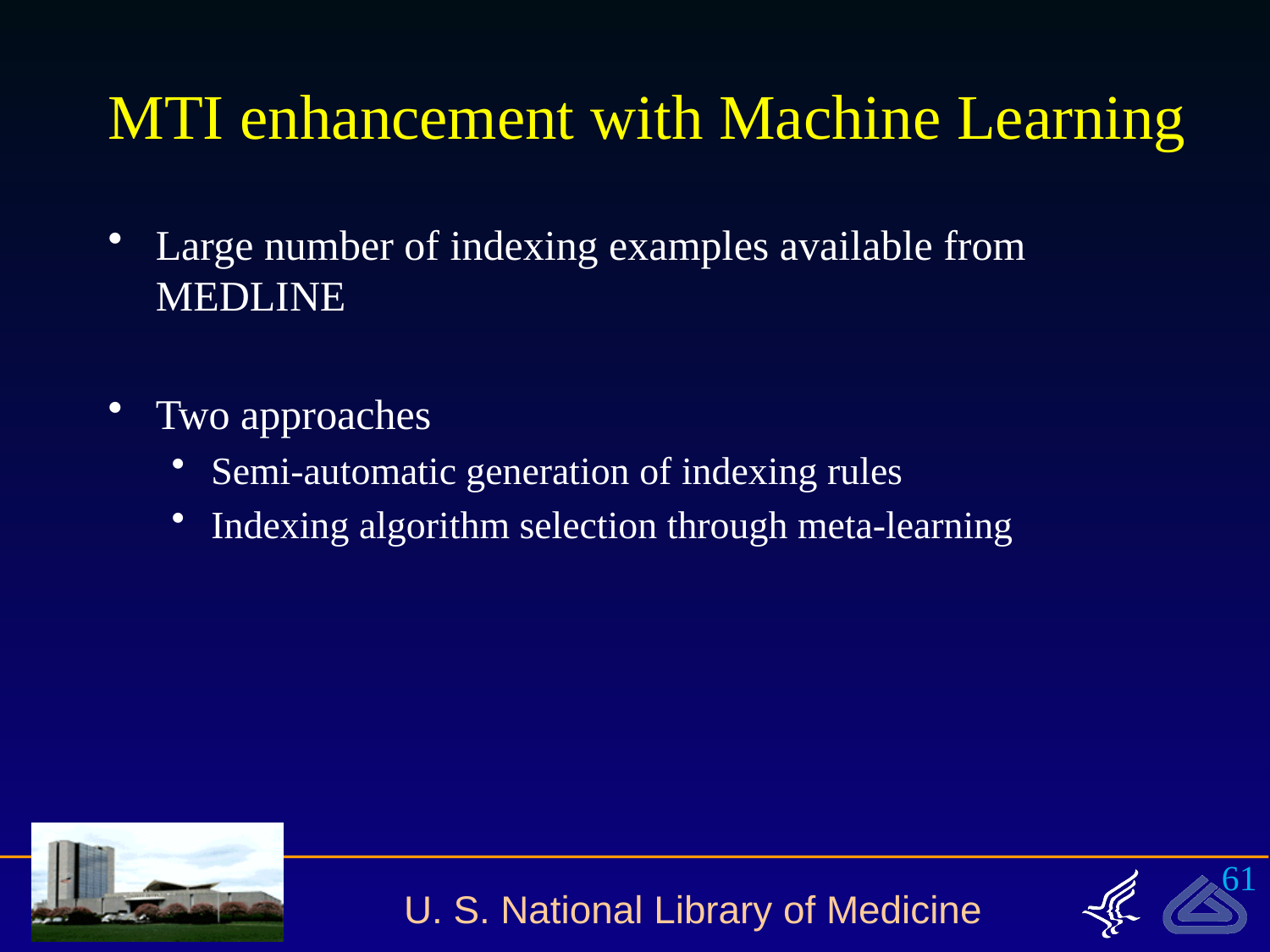

# MTI enhancement with Machine Learning
Large number of indexing examples available from MEDLINE

Two approaches
Semi-automatic generation of indexing rules
Indexing algorithm selection through meta-learning

61